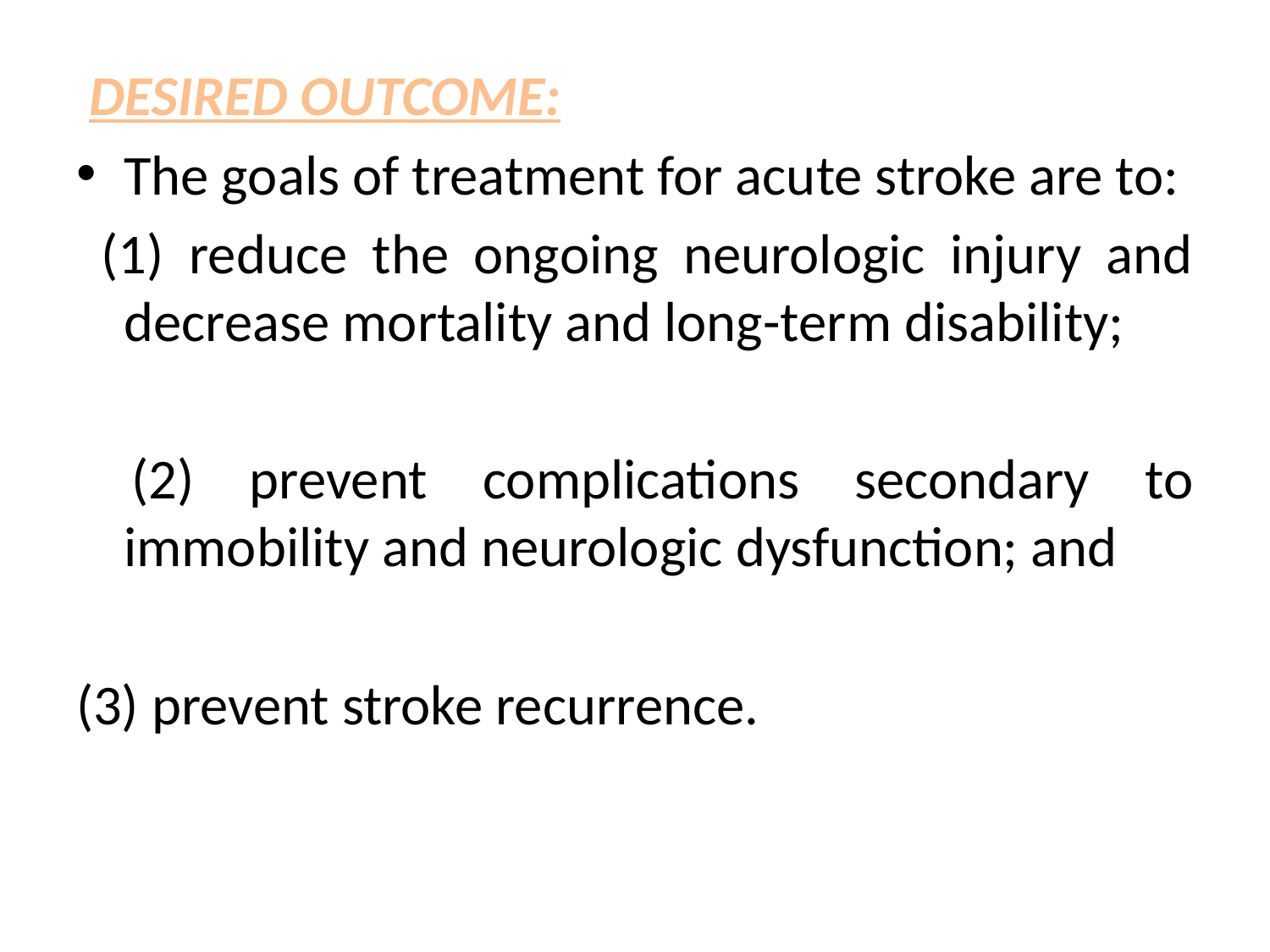

DESIRED OUTCOME:
The goals of treatment for acute stroke are to:
 (1) reduce the ongoing neurologic injury and decrease mortality and long-term disability;

 (2) prevent complications secondary to immobility and neurologic dysfunction; and

(3) prevent stroke recurrence.